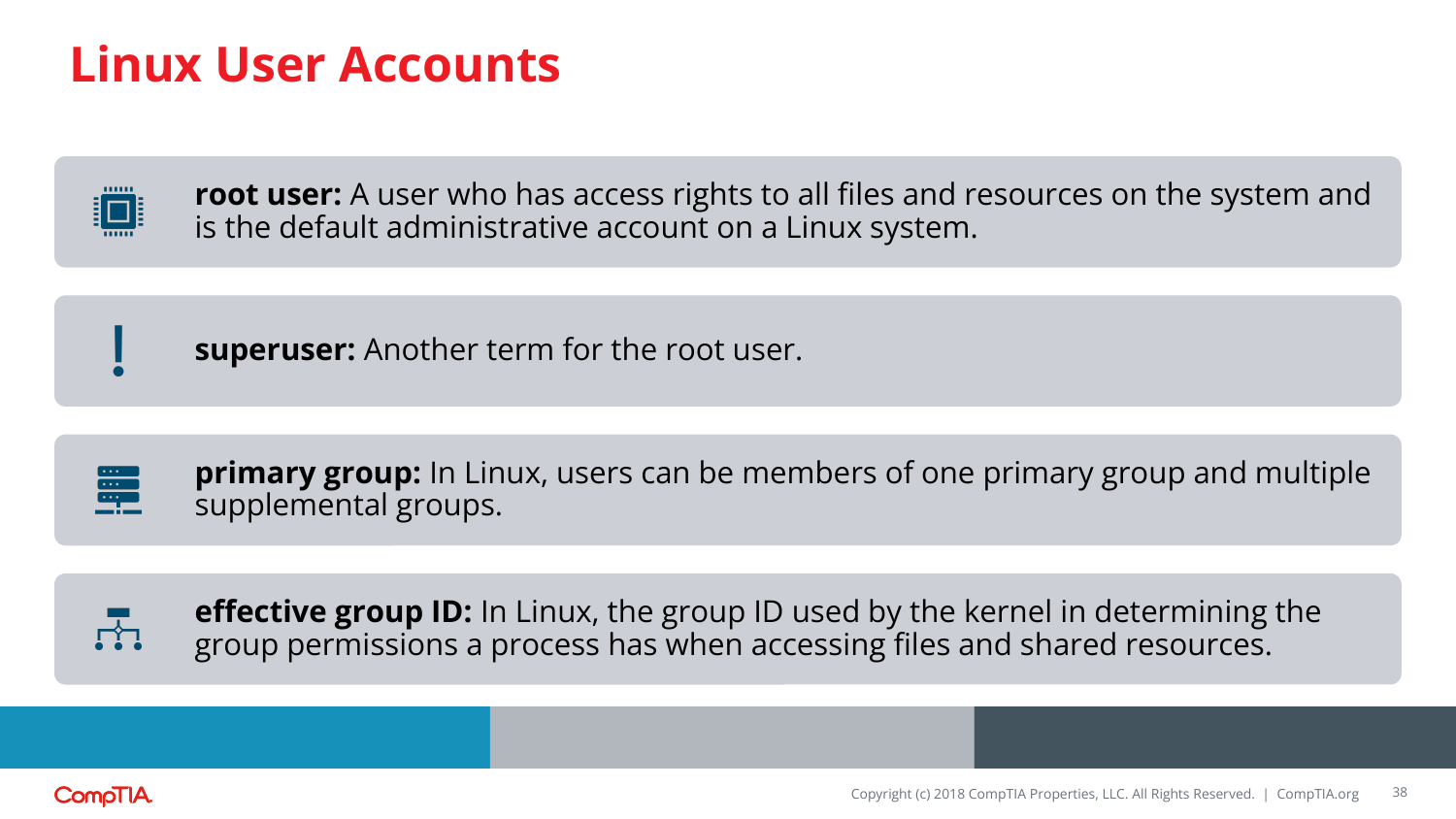

# Linux User Accounts
root user: A user who has access rights to all files and resources on the system and is the default administrative account on a Linux system.
superuser: Another term for the root user.
primary group: In Linux, users can be members of one primary group and multiple supplemental groups.
effective group ID: In Linux, the group ID used by the kernel in determining the group permissions a process has when accessing files and shared resources.
38